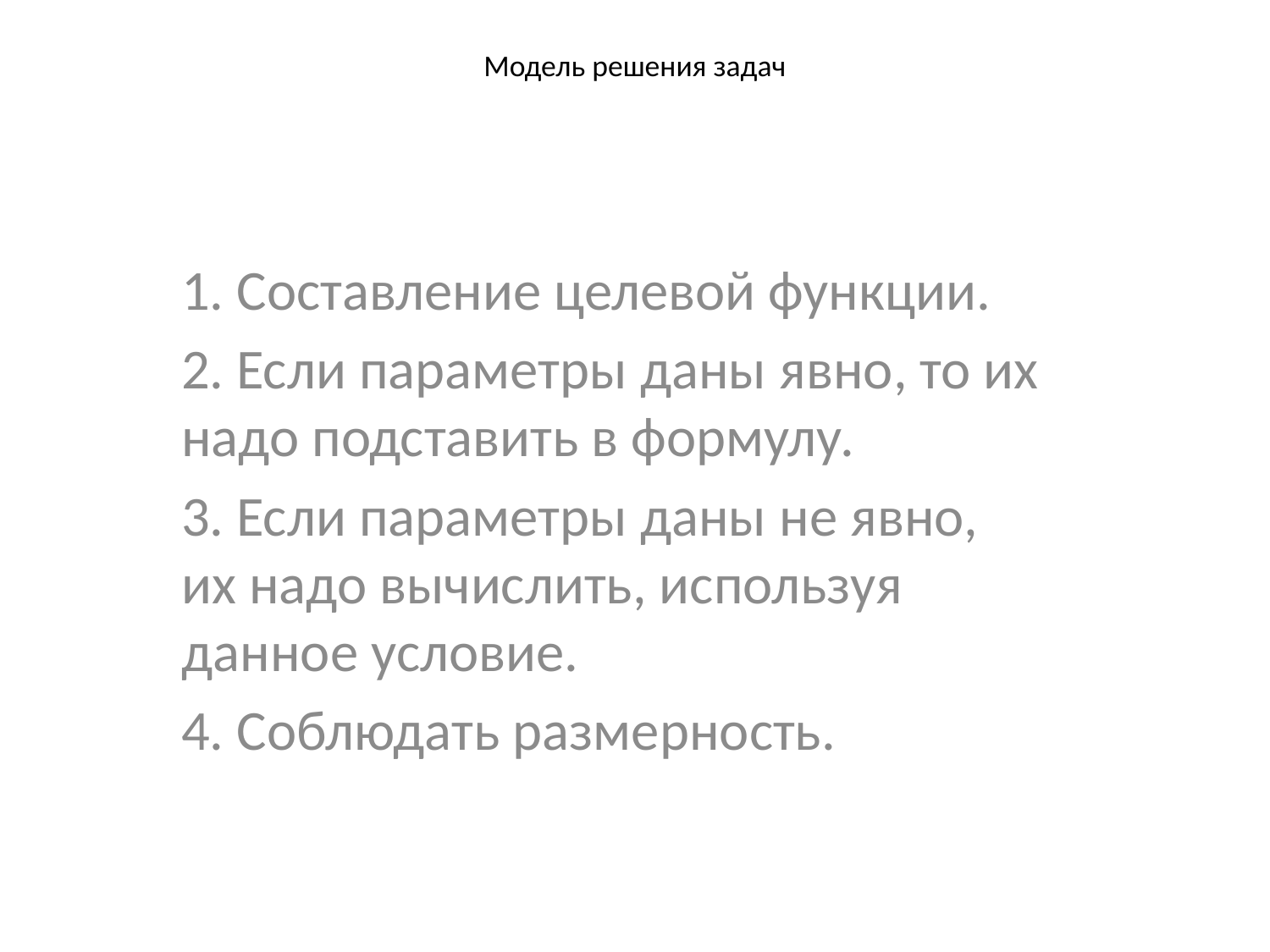

# Модель решения задач

1. Составление целевой функции.
2. Если параметры даны явно, то их надо подставить в формулу.
3. Если параметры даны не явно, их надо вычислить, используя данное условие.
4. Соблюдать размерность.